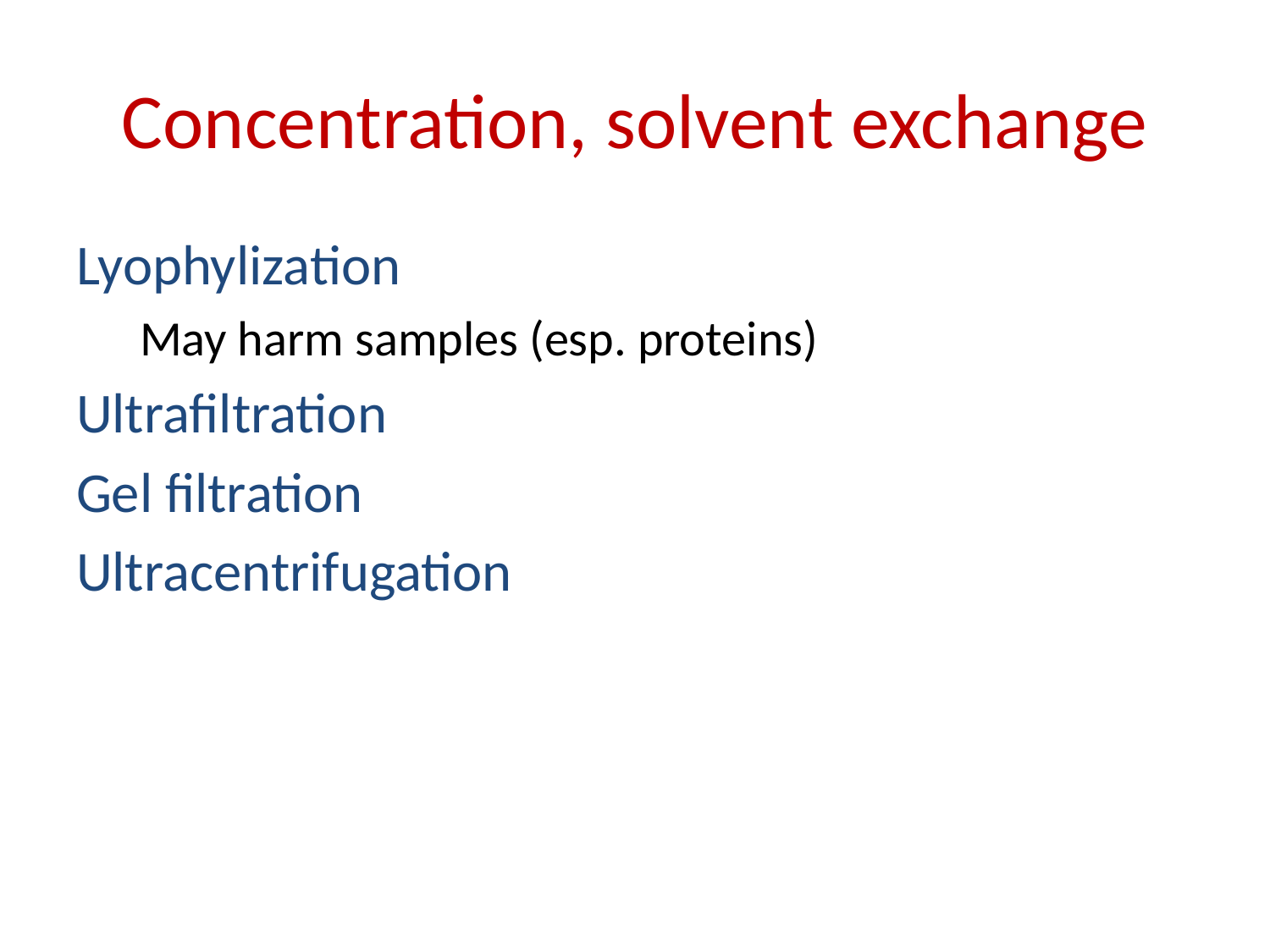

# Concentration, solvent exchange
Lyophylization
May harm samples (esp. proteins)
Ultrafiltration
Gel filtration
Ultracentrifugation